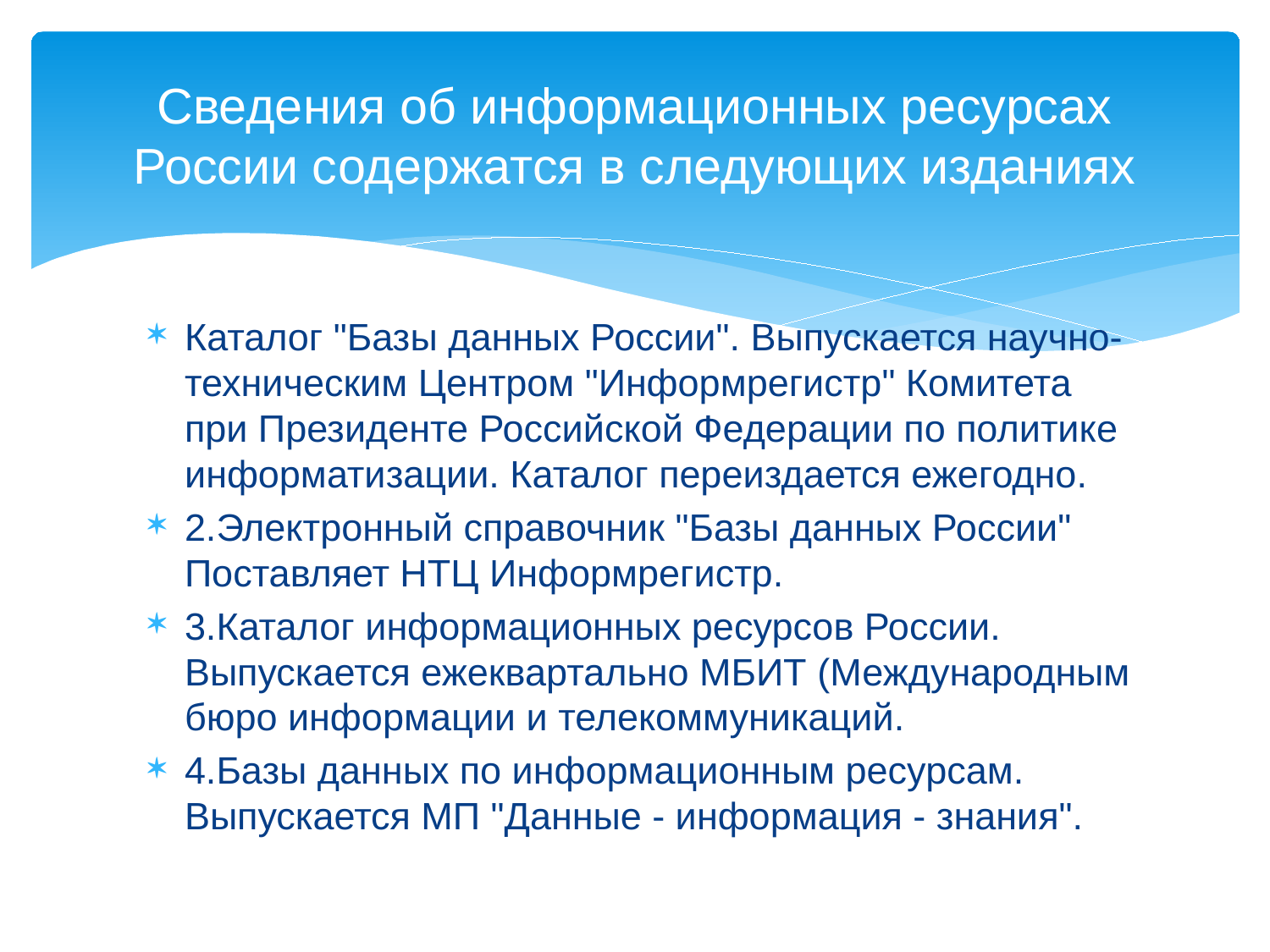

# Сведения об информационных ресурсах России содержатся в следующих изданиях
Каталог "Базы данных России". Выпускается научно-техническим Центром "Информрегистр" Комитета при Президенте Российской Федерации по политике информатизации. Каталог переиздается ежегодно.
2.Электронный справочник "Базы данных России" Поставляет НТЦ Информрегистр.
3.Каталог информационных ресурсов России. Выпускается ежеквартально МБИТ (Международным бюро информации и телекоммуникаций.
4.Базы данных по информационным ресурсам. Выпускается МП "Данные - информация - знания".